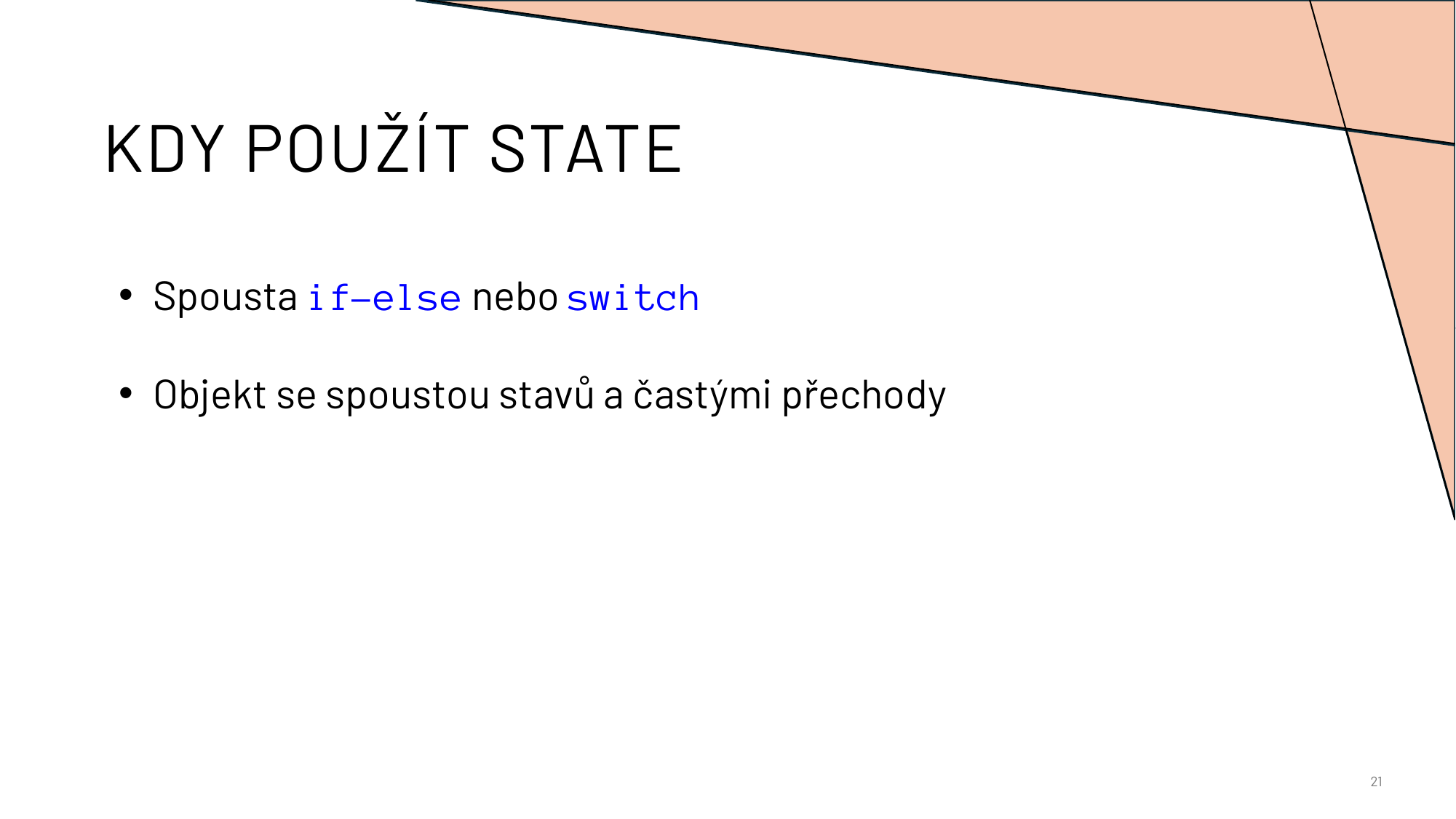

# KDY POUŽÍT STATE

Spousta if-else nebo switch

Objekt se spoustou stavů a častými přechody
21